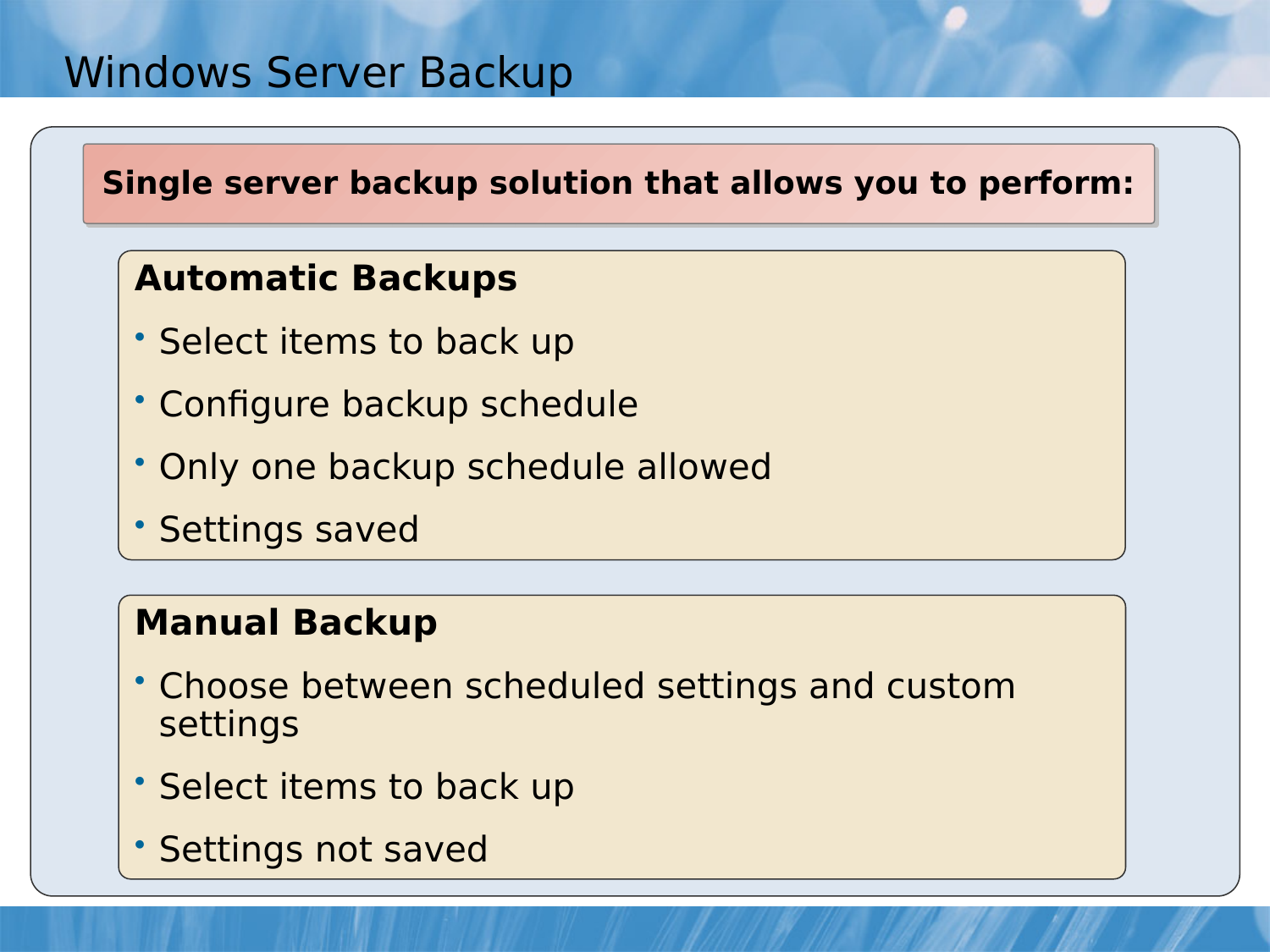

# Windows Server Backup

Single server backup solution that allows you to perform:
Automatic Backups
Select items to back up
Configure backup schedule
Only one backup schedule allowed
Settings saved
Manual Backup
Choose between scheduled settings and custom settings
Select items to back up
Settings not saved